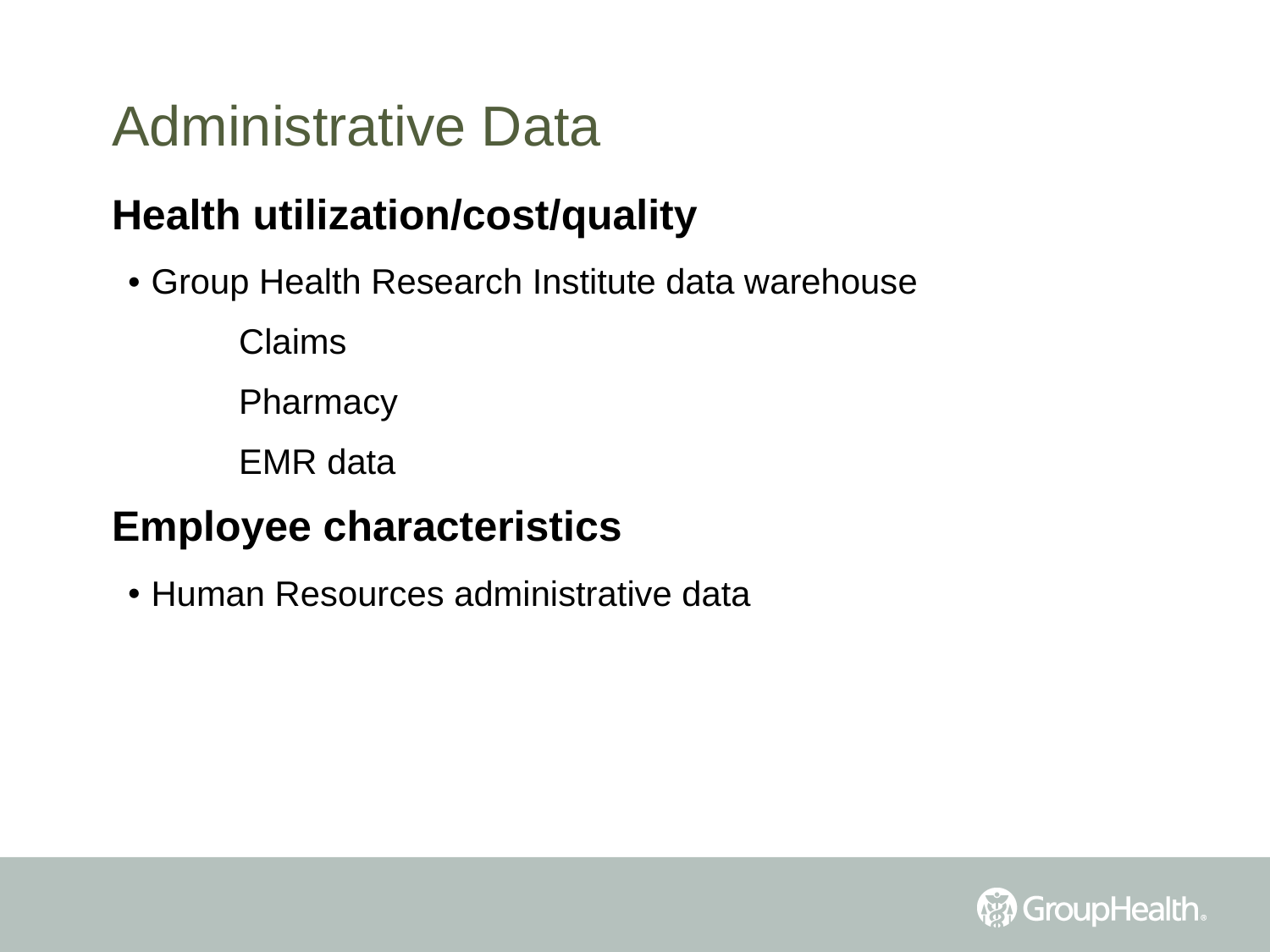

# Administrative Data
Health utilization/cost/quality
Group Health Research Institute data warehouse
Claims
Pharmacy
EMR data
Employee characteristics
Human Resources administrative data